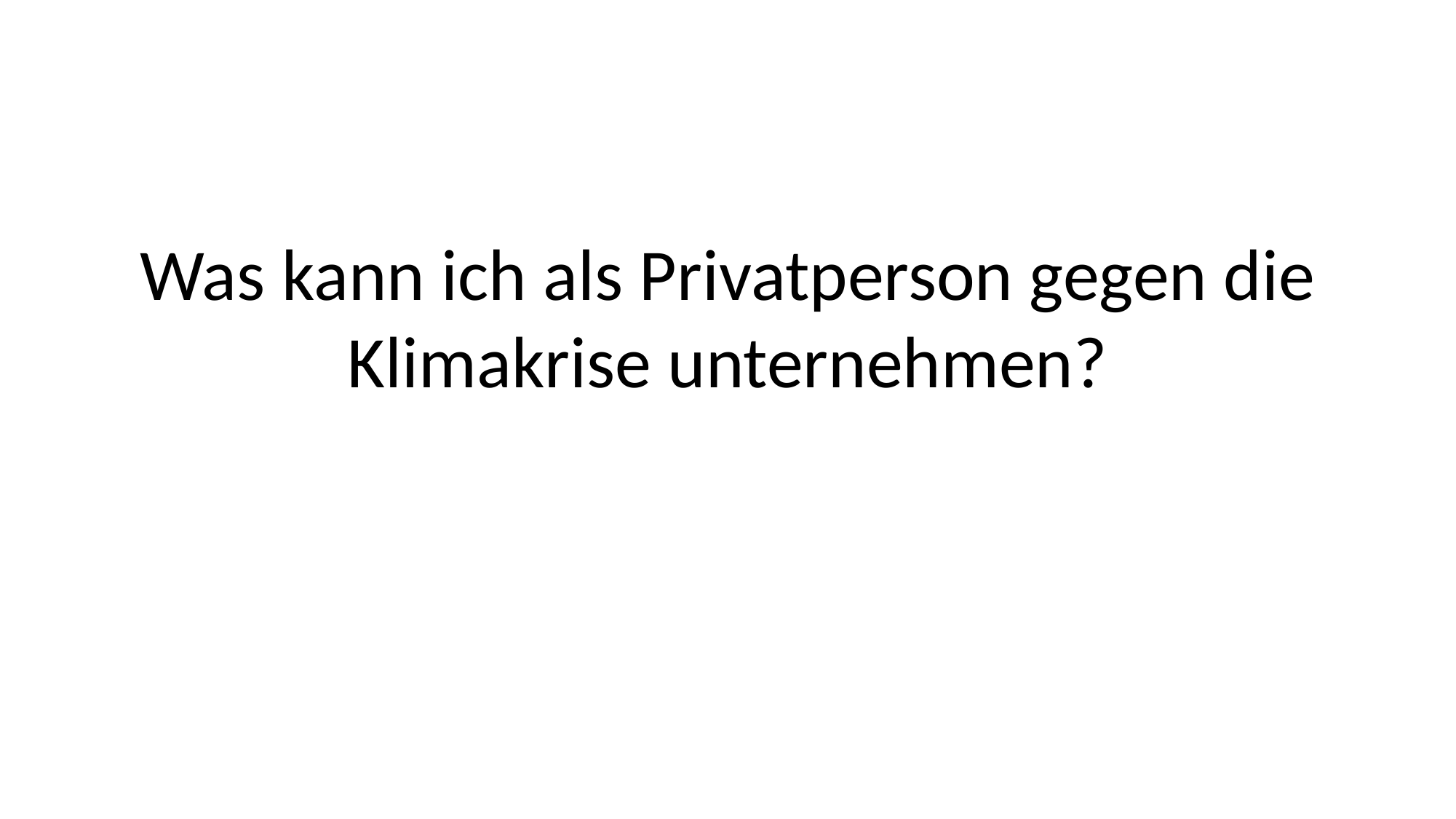

Was kann ich als Privatperson gegen die Klimakrise unternehmen?